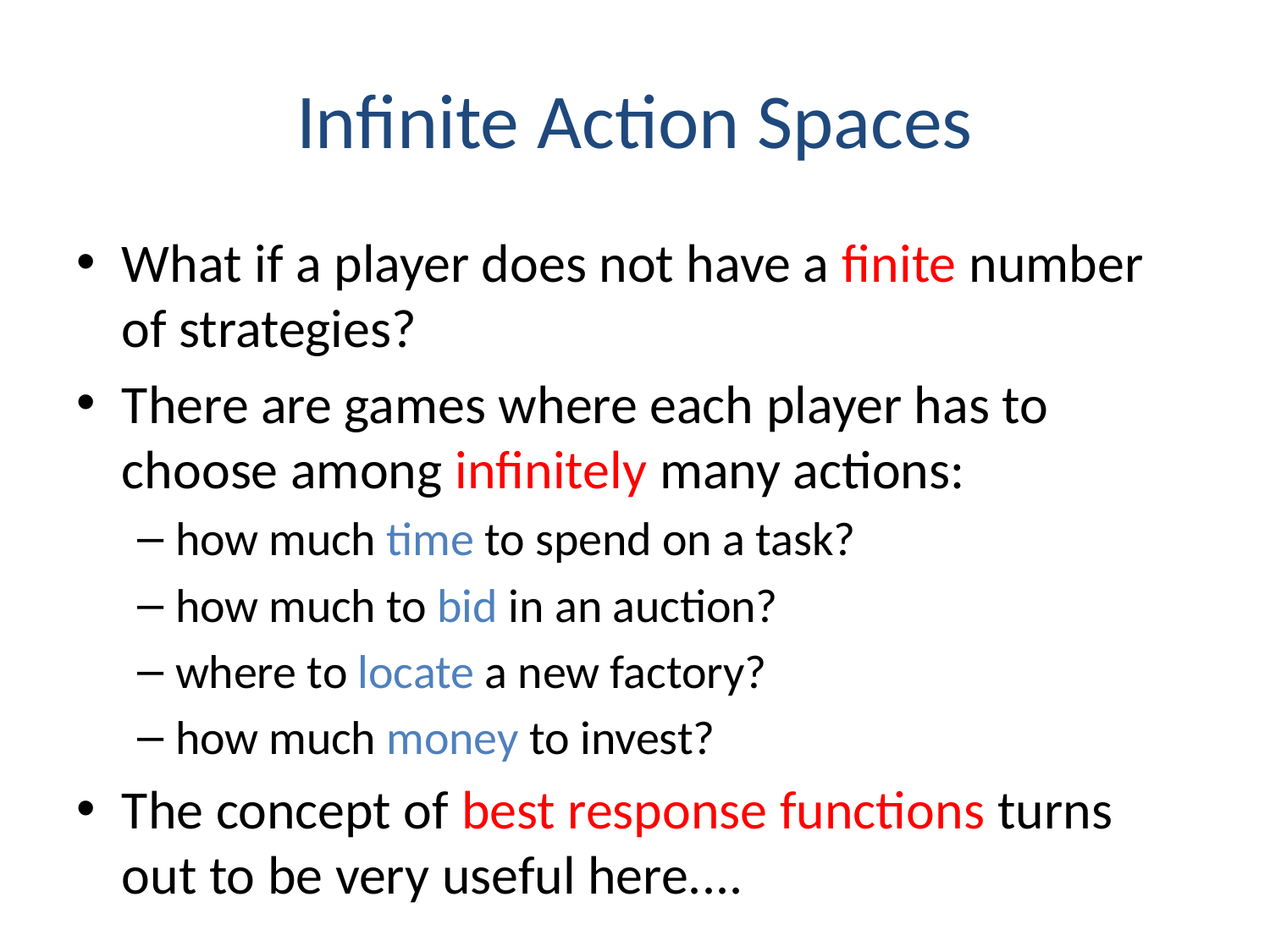

# Infinite Action Spaces
What if a player does not have a finite number of strategies?
There are games where each player has to choose among infinitely many actions:
how much time to spend on a task?
how much to bid in an auction?
where to locate a new factory?
how much money to invest?
The concept of best response functions turns out to be very useful here....